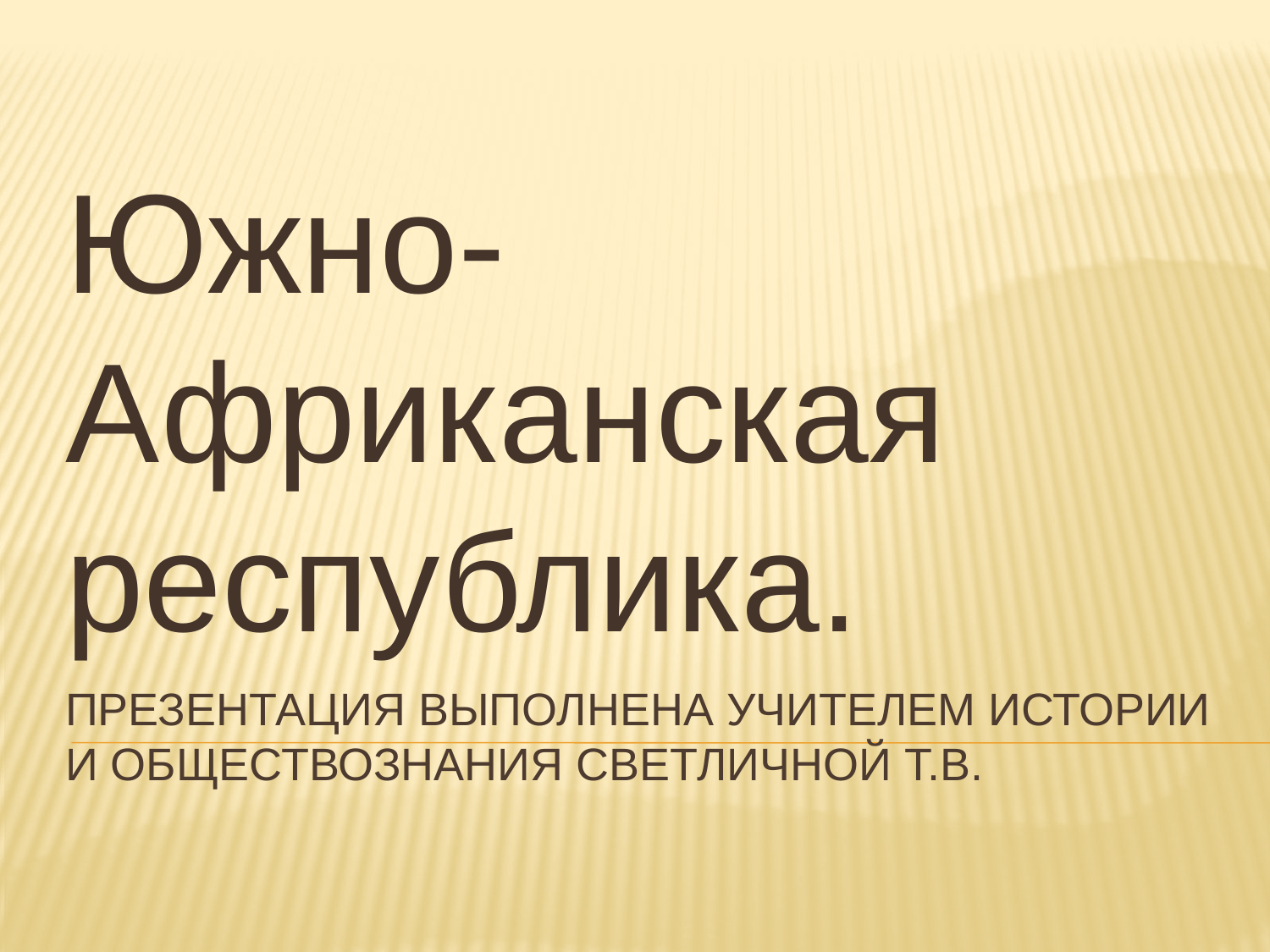

Южно-Африканская республика.
# Презентация выполнена учителем истории и обществознания Светличной Т.В.